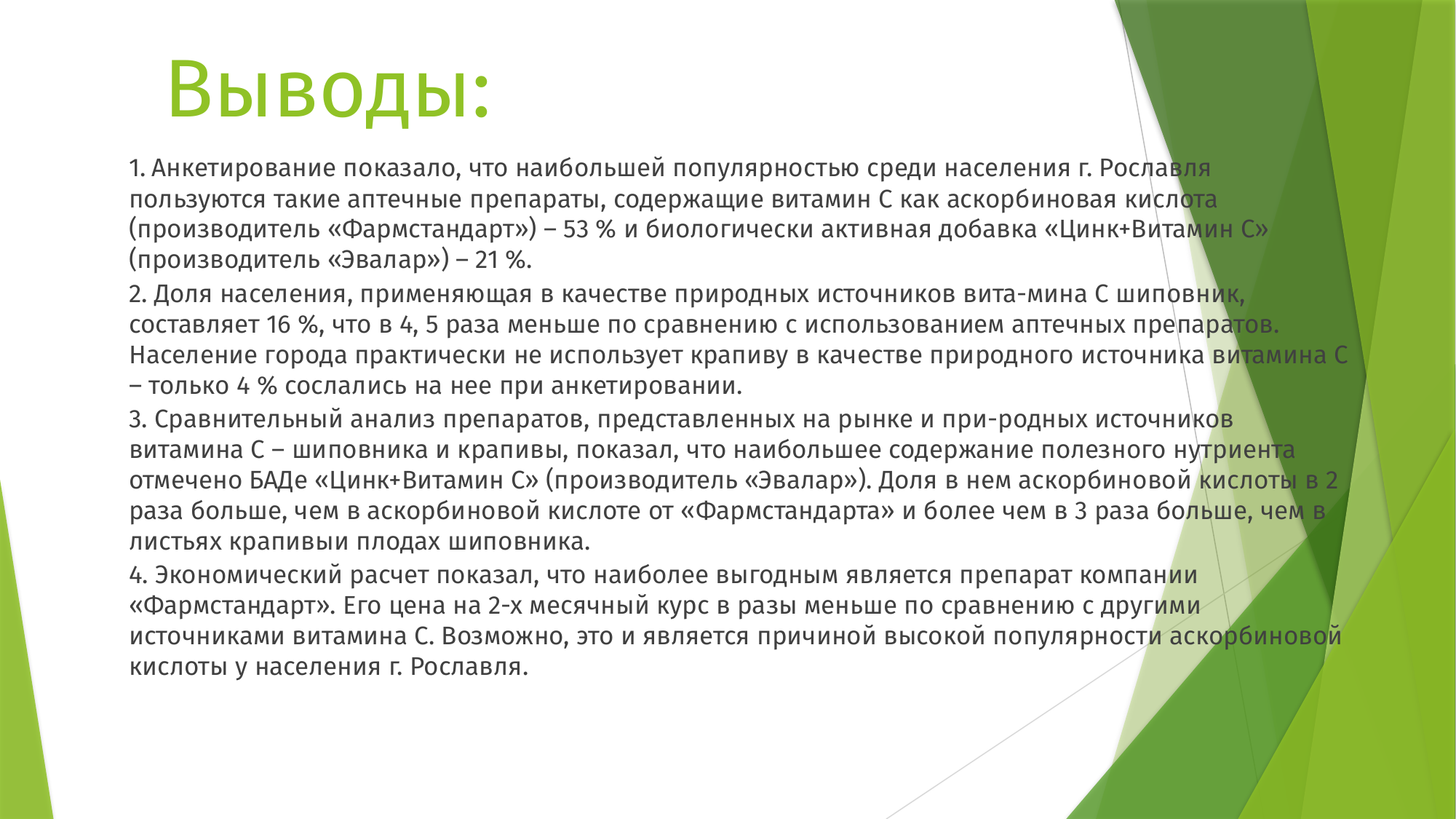

# Выводы:
1.	Анкетирование показало, что наибольшей популярностью среди населения г. Рославля пользуются такие аптечные препараты, содержащие витамин С как аскорбиновая кислота (производитель «Фармстандарт») – 53 % и биологически активная добавка «Цинк+Витамин С» (производитель «Эвалар») – 21 %.
2. Доля населения, применяющая в качестве природных источников вита-мина С шиповник, составляет 16 %, что в 4, 5 раза меньше по сравнению с использованием аптечных препаратов. Население города практически не использует крапиву в качестве природного источника витамина С – только 4 % сослались на нее при анкетировании.
3. Сравнительный анализ препаратов, представленных на рынке и при-родных источников витамина С – шиповника и крапивы, показал, что наибольшее содержание полезного нутриента отмечено БАДе «Цинк+Витамин С» (производитель «Эвалар»). Доля в нем аскорбиновой кислоты в 2 раза больше, чем в аскорбиновой кислоте от «Фармстандарта» и более чем в 3 раза больше, чем в листьях крапивыи плодах шиповника.
4. Экономический расчет показал, что наиболее выгодным является препарат компании «Фармстандарт». Его цена на 2-х месячный курс в разы меньше по сравнению с другими источниками витамина С. Возможно, это и является причиной высокой популярности аскорбиновой кислоты у населения г. Рославля.